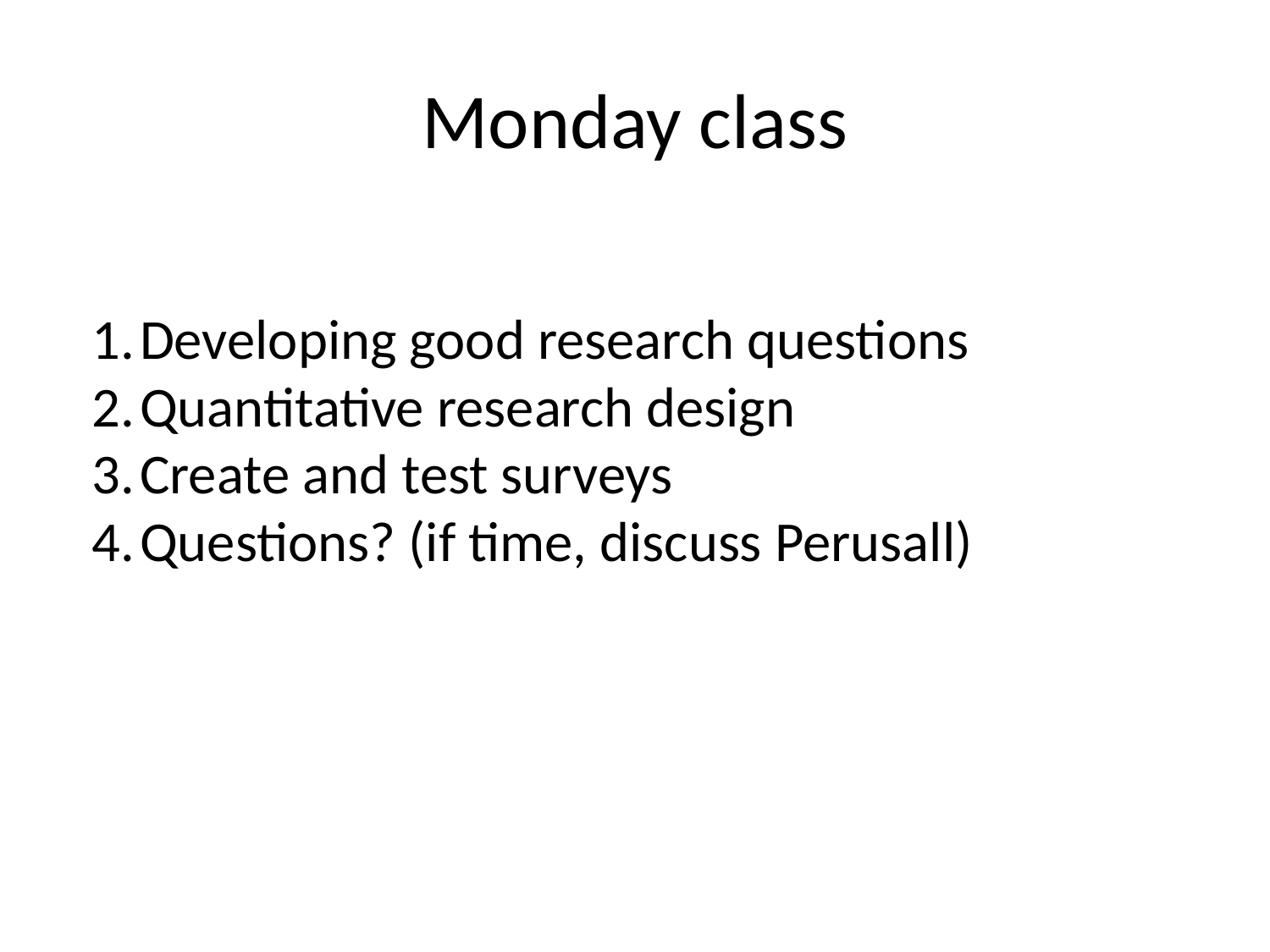

# Monday class

Developing good research questions
Quantitative research design
Create and test surveys
Questions? (if time, discuss Perusall)